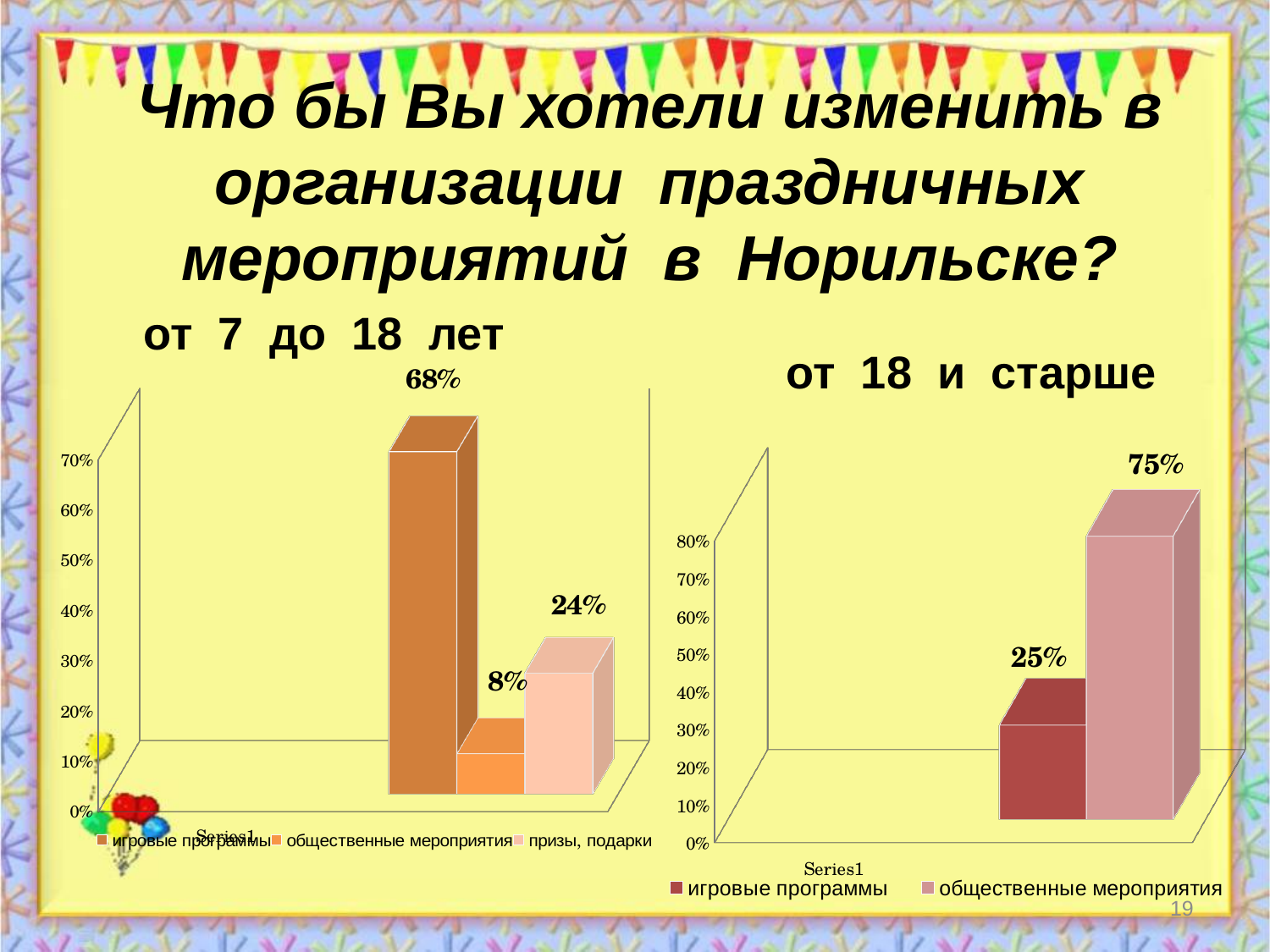

# Что бы Вы хотели изменить в организации  праздничных мероприятий  в  Норильске?
от  7  до  18  лет
от  18  и  старше

[unsupported chart]

[unsupported chart]

19